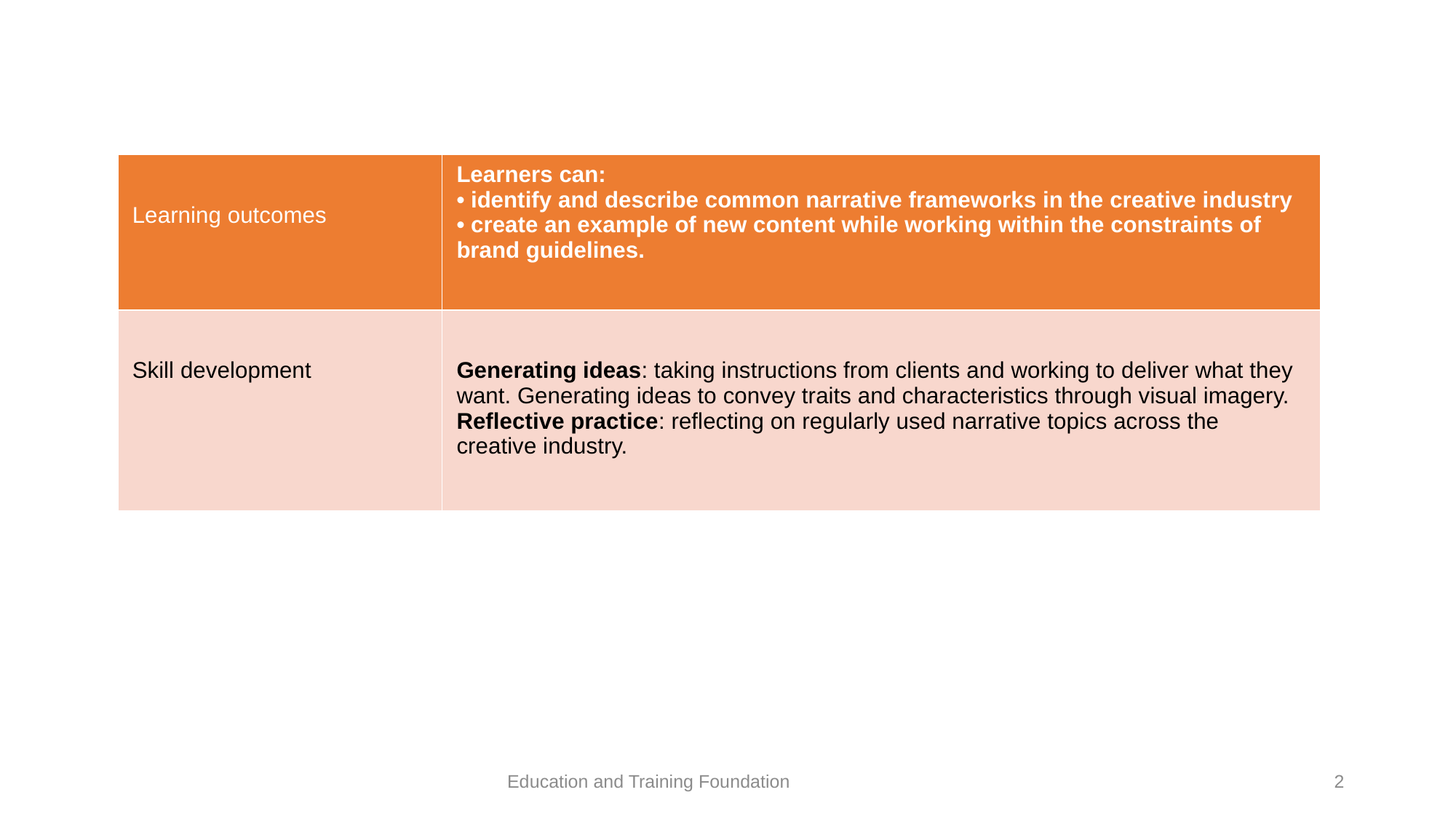

| Learning outcomes | Learners can: • identify and describe common narrative frameworks in the creative industry • create an example of new content while working within the constraints of brand guidelines. |
| --- | --- |
| Skill development | Generating ideas: taking instructions from clients and working to deliver what they want. Generating ideas to convey traits and characteristics through visual imagery. Reflective practice: reflecting on regularly used narrative topics across the creative industry. |
2
Education and Training Foundation